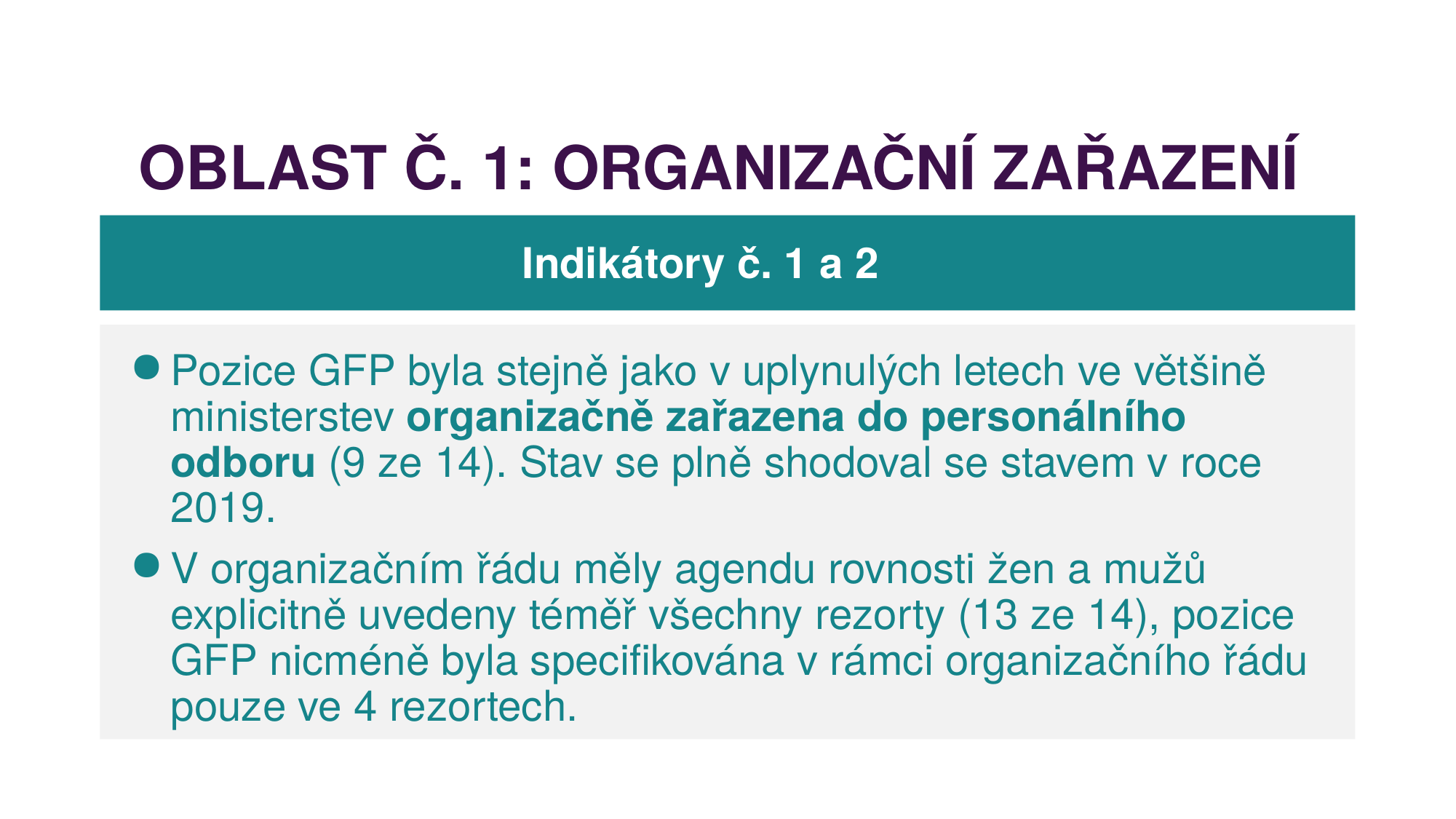

# Oblast č. 1: Organizační zařazení
Indikátory č. 1 a 2
Pozice GFP byla stejně jako v uplynulých letech ve většině ministerstev organizačně zařazena do personálního odboru (9 ze 14). Stav se plně shodoval se stavem v roce 2019.
V organizačním řádu měly agendu rovnosti žen a mužů explicitně uvedeny téměř všechny rezorty (13 ze 14), pozice GFP nicméně byla specifikována v rámci organizačního řádu pouze ve 4 rezortech.